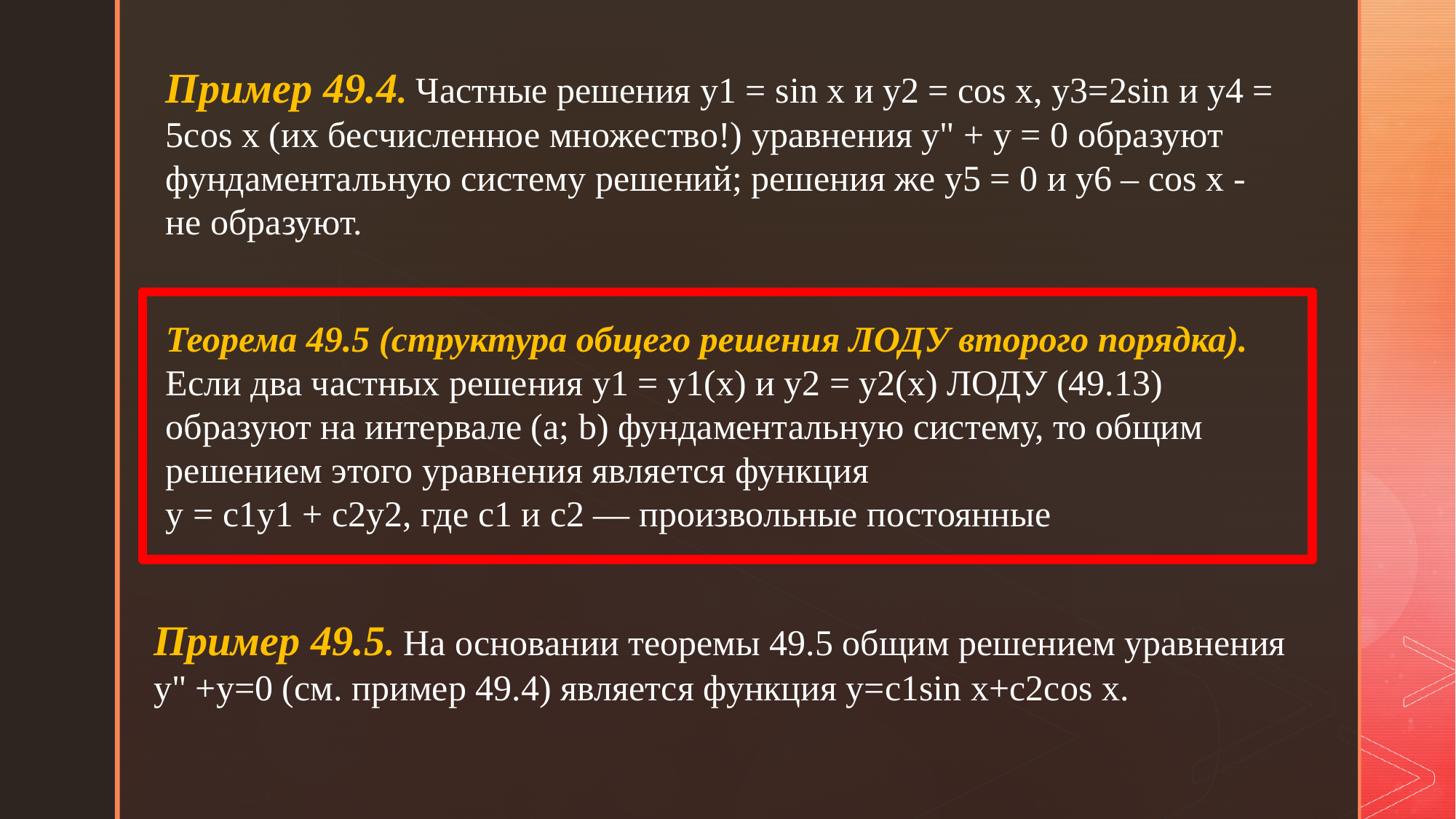

Пример 49.4. Частные решения у1 = sin x и y2 = cos x, у3=2sin и у4 = 5cos x (их бесчисленное множество!) уравнения у" + y = 0 образуют фундаментальную систему решений; решения же у5 = 0 и у6 – cos x - не образуют.

Теорема 49.5 (структура общего решения ЛОДУ второго порядка). Если два частных решения у1 = у1(x) и y2 = y2(x) ЛОДУ (49.13) образуют на интервале (а; b) фундаментальную систему, то общим решением этого уравнения является функция
у = с1у1 + с2у2, где с1 и с2 — произвольные постоянные
Пример 49.5. На основании теоремы 49.5 общим решением уравнения у" +y=0 (см. пример 49.4) является функция y=с1sin x+c2cos x.